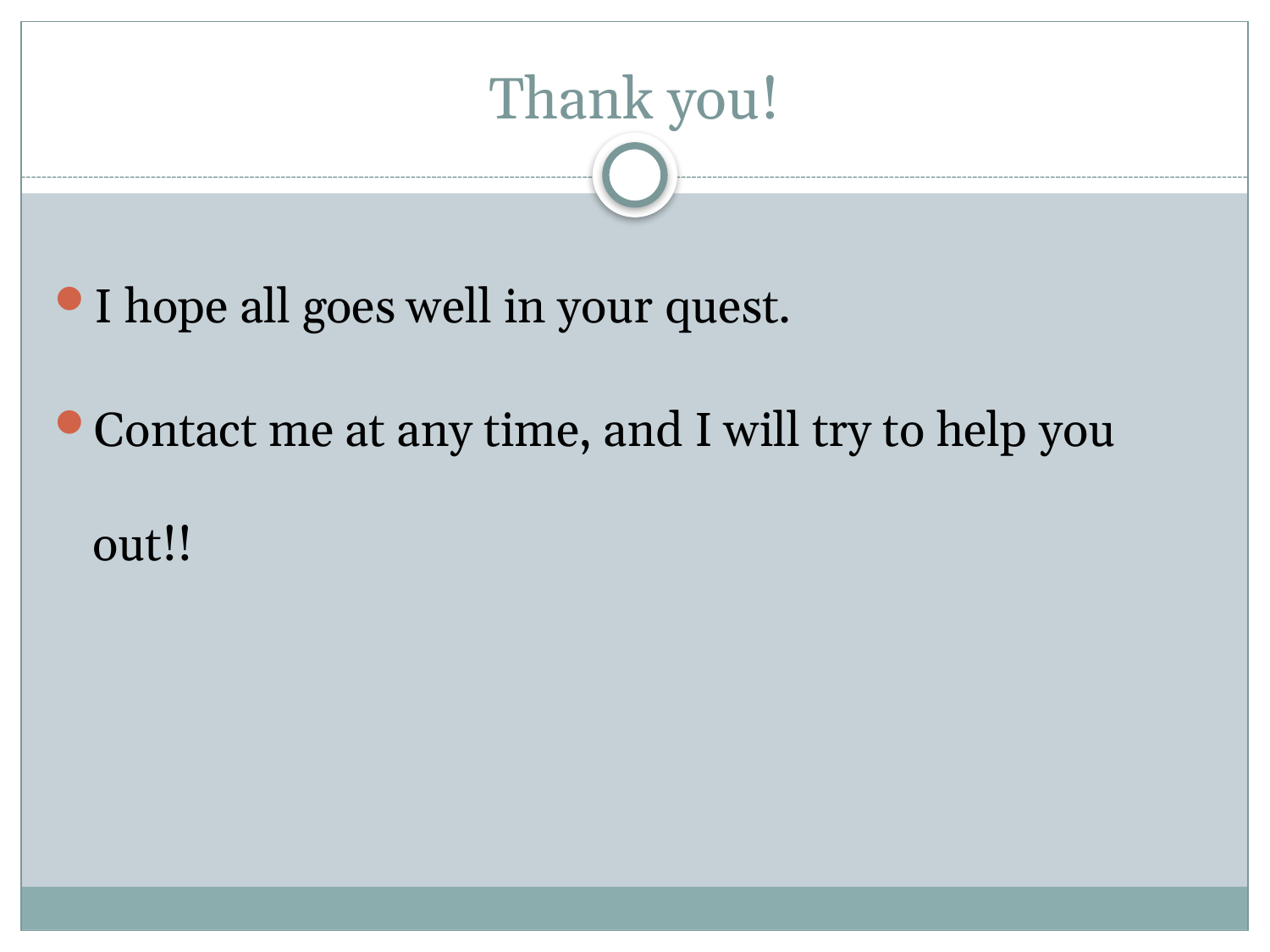

# Thank you!
I hope all goes well in your quest.
Contact me at any time, and I will try to help you out!!